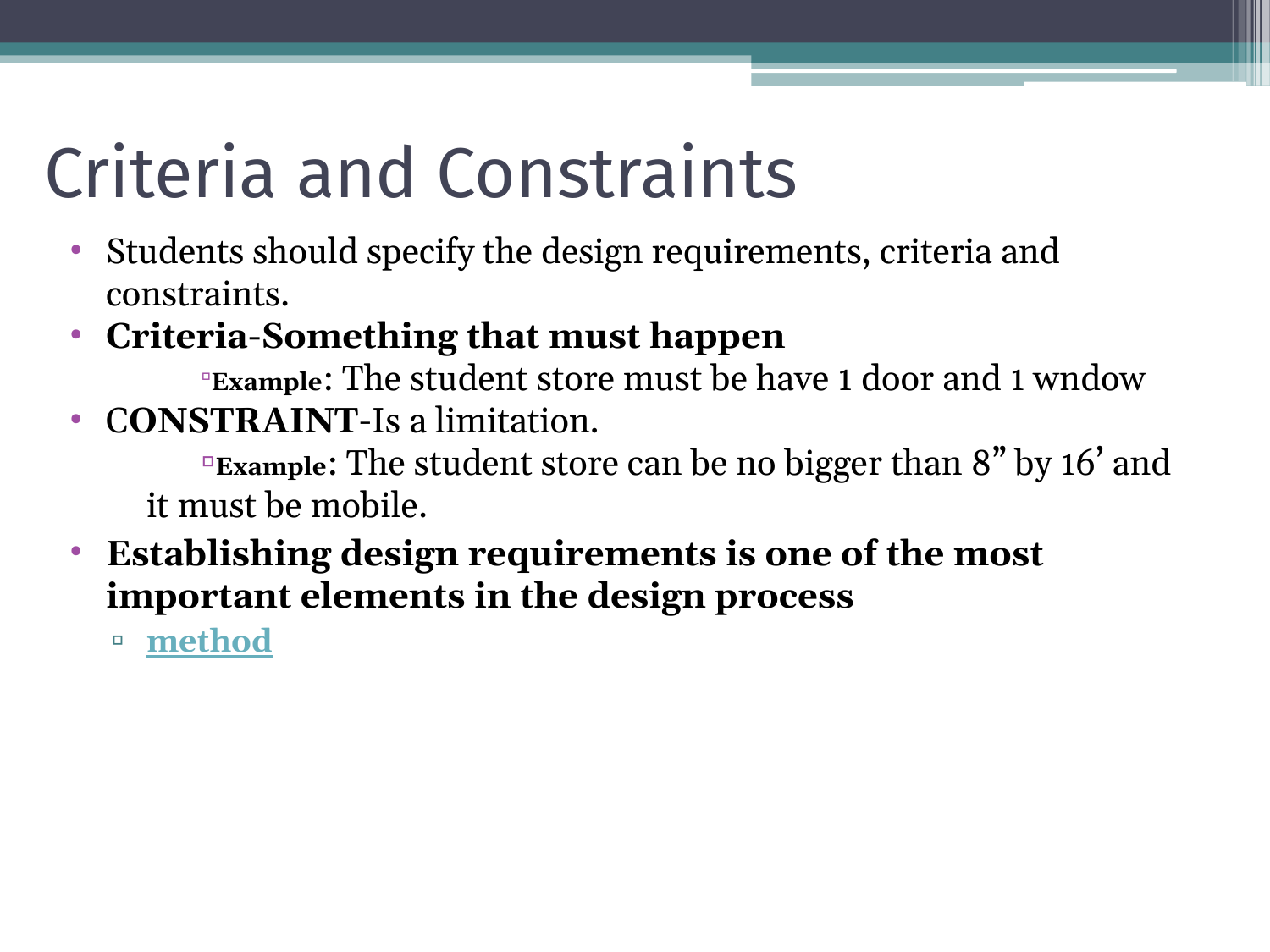

# Criteria and Constraints
Students should specify the design requirements, criteria and constraints.
Criteria-Something that must happen
Example: The student store must be have 1 door and 1 wndow
CONSTRAINT-Is a limitation.
Example: The student store can be no bigger than 8” by 16’ and it must be mobile.
Establishing design requirements is one of the most important elements in the design process
method